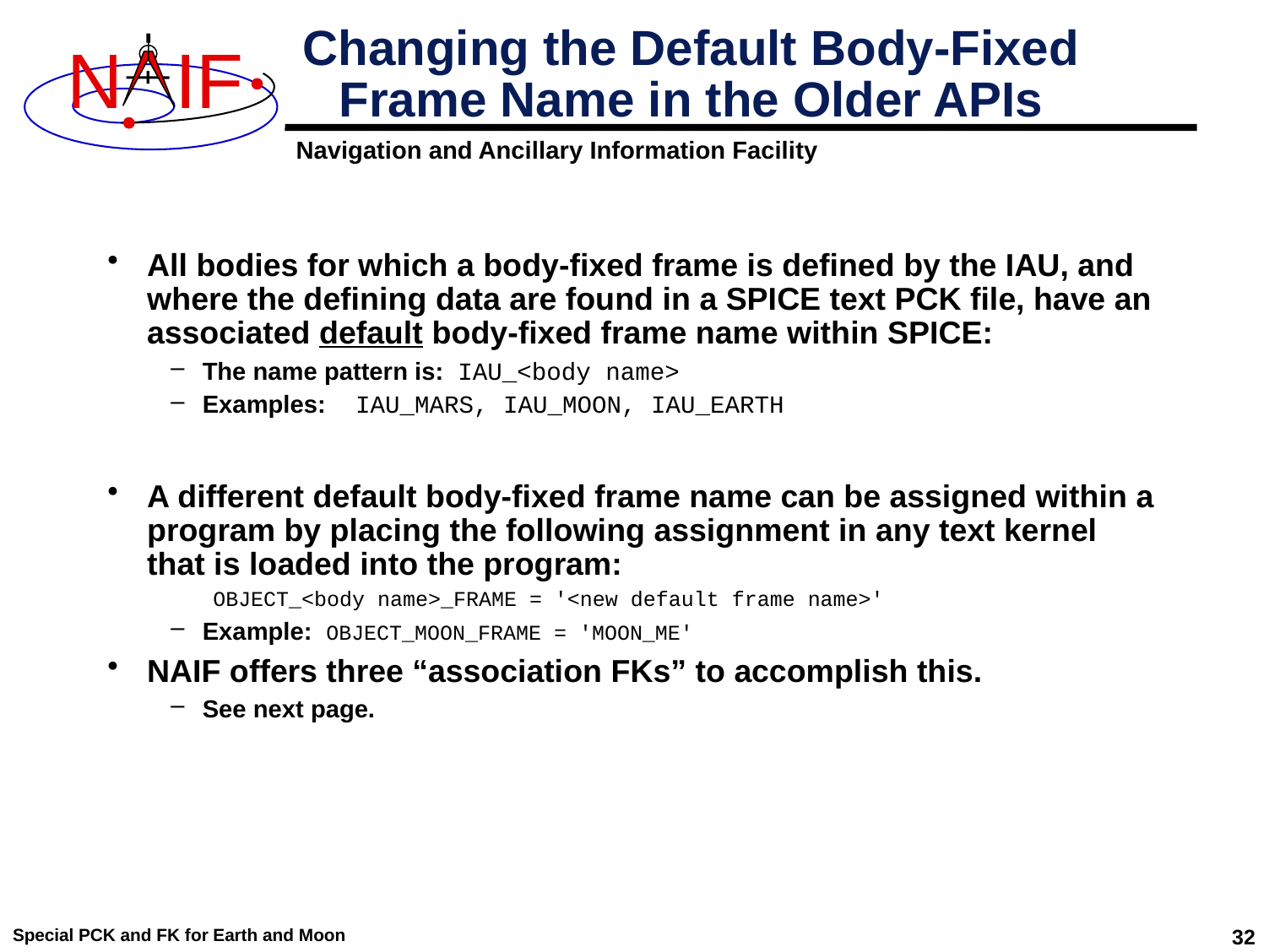

# Changing the Default Body-Fixed Frame Name in the Older APIs
All bodies for which a body-fixed frame is defined by the IAU, and where the defining data are found in a SPICE text PCK file, have an associated default body-fixed frame name within SPICE:
The name pattern is:  IAU_<body name>
Examples:  IAU_MARS, IAU_MOON, IAU_EARTH

A different default body-fixed frame name can be assigned within a program by placing the following assignment in any text kernel that is loaded into the program:
    OBJECT_<body name>_FRAME = '<new default frame name>'
Example:  OBJECT_MOON_FRAME = 'MOON_ME'
NAIF offers three “association FKs” to accomplish this.
See next page.
Special PCK and FK for Earth and Moon
32